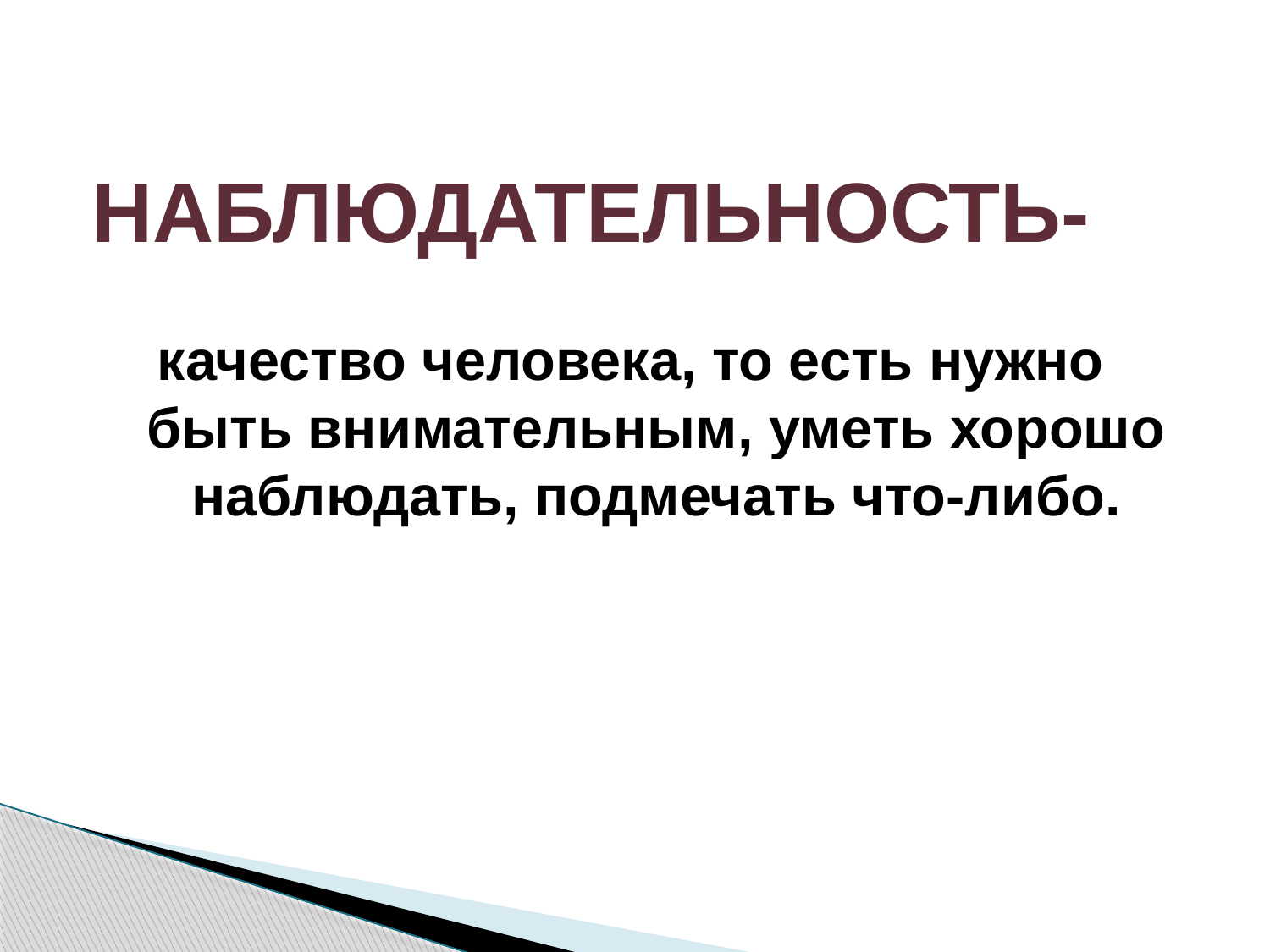

# НАБЛЮДАТЕЛЬНОСТЬ-
качество человека, то есть нужно  быть внимательным, уметь хорошо наблюдать, подмечать что-либо.